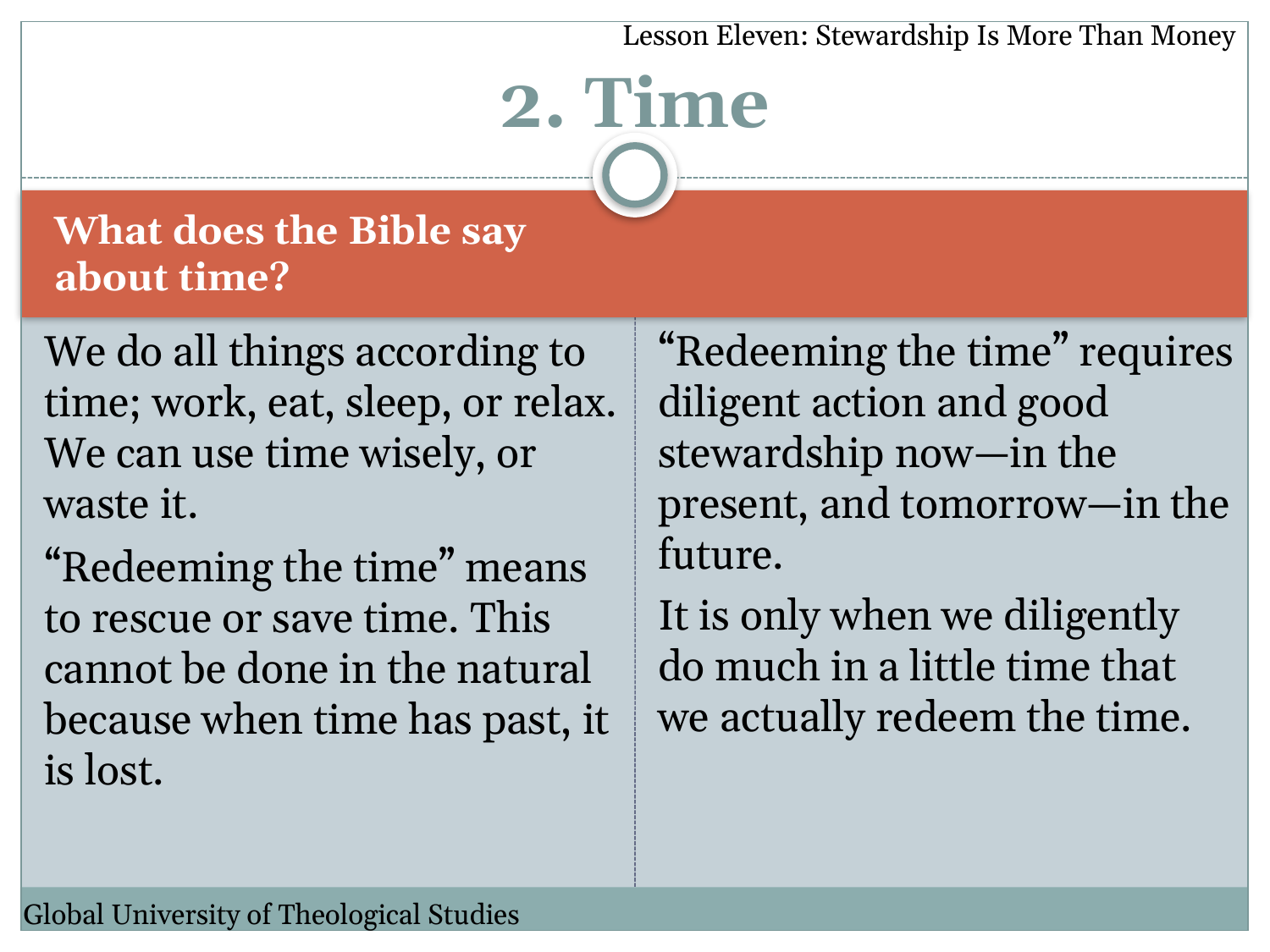

Lesson Eleven: Stewardship Is More Than Money
# 2. Time
What does the Bible say about time?
We do all things according to time; work, eat, sleep, or relax. We can use time wisely, or waste it.
“Redeeming the time” requires diligent action and good stewardship now—in the present, and tomorrow—in the future.
“Redeeming the time” means to rescue or save time. This cannot be done in the natural because when time has past, it is lost.
It is only when we diligently do much in a little time that we actually redeem the time.
Global University of Theological Studies